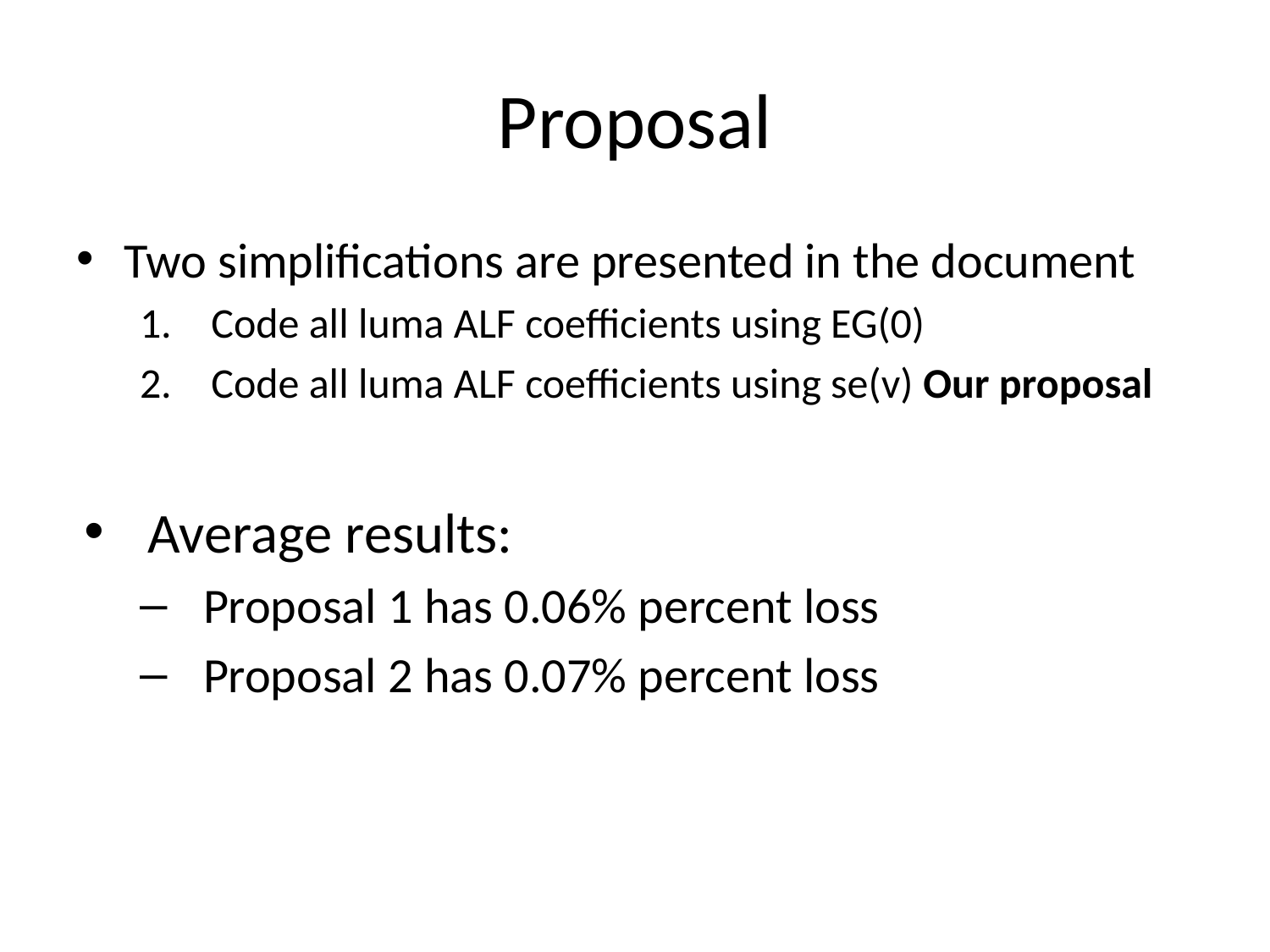

# Proposal
Two simplifications are presented in the document
Code all luma ALF coefficients using EG(0)
Code all luma ALF coefficients using se(v) Our proposal

Average results:
Proposal 1 has 0.06% percent loss
Proposal 2 has 0.07% percent loss